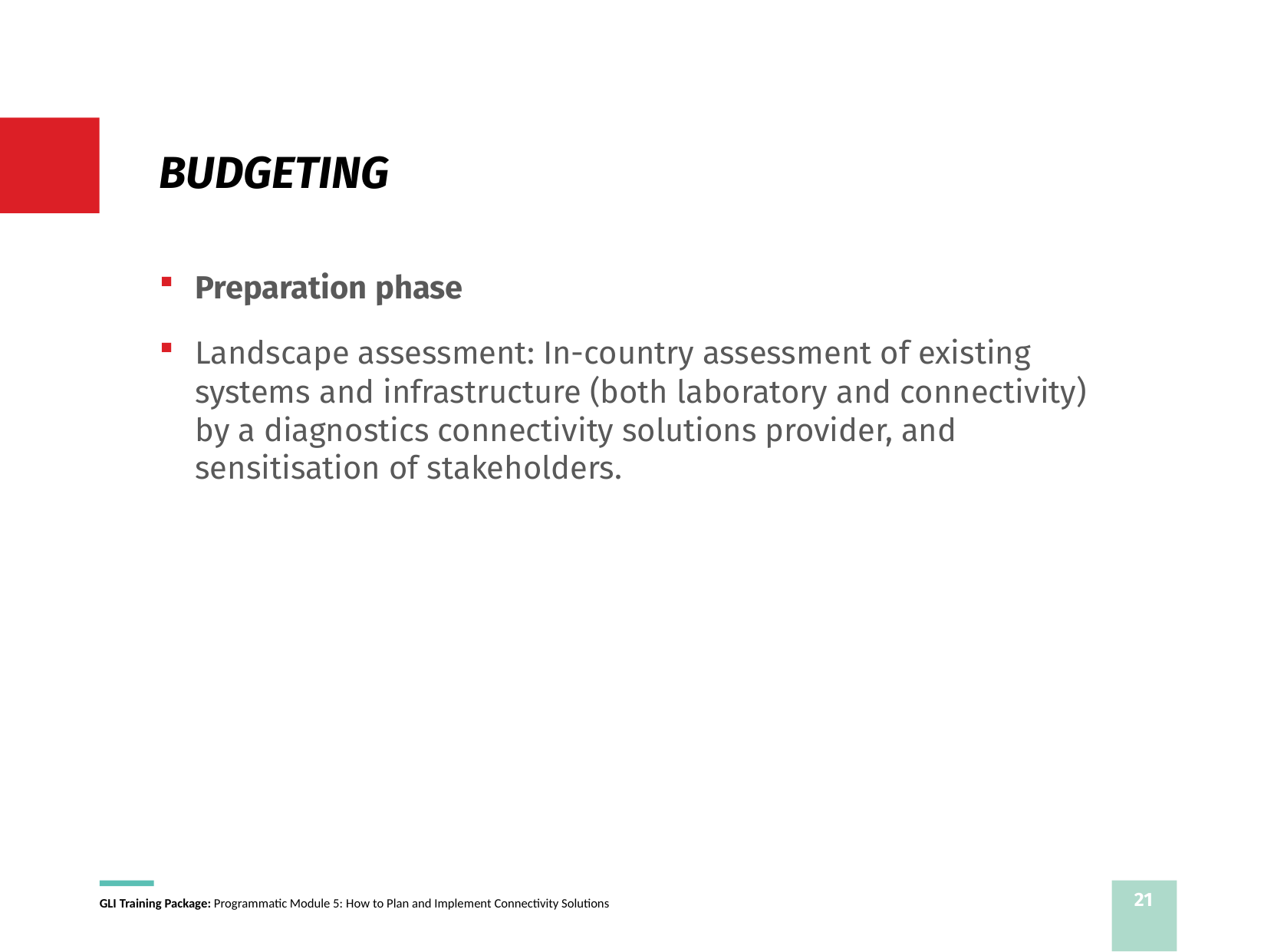

# BUDGETING
Preparation phase
Landscape assessment: In-country assessment of existing systems and infrastructure (both laboratory and connectivity) by a diagnostics connectivity solutions provider, and sensitisation of stakeholders.